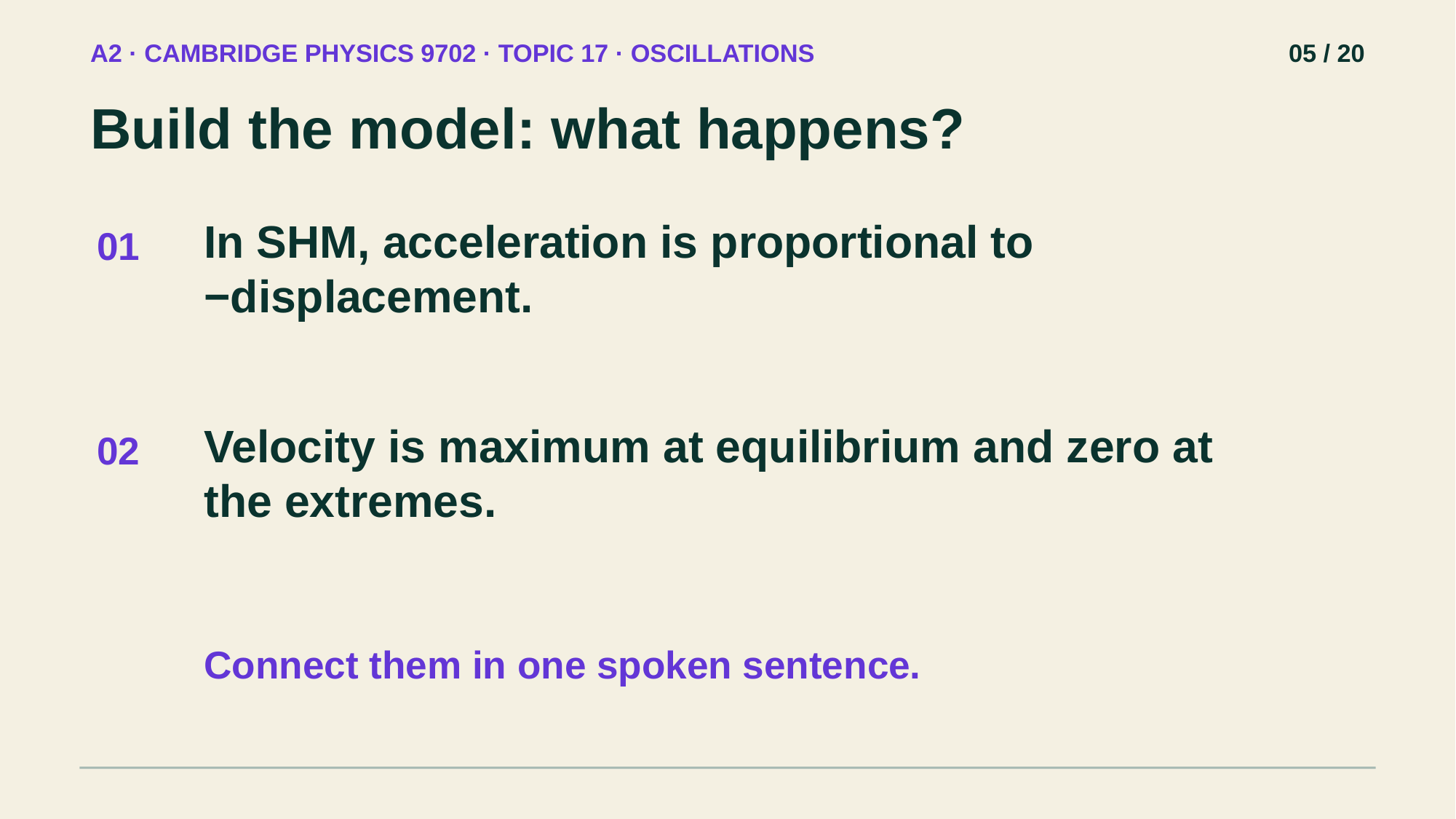

A2 · CAMBRIDGE PHYSICS 9702 · TOPIC 17 · OSCILLATIONS
05 / 20
Build the model: what happens?
In SHM, acceleration is proportional to −displacement.
01
Velocity is maximum at equilibrium and zero at the extremes.
02
Connect them in one spoken sentence.